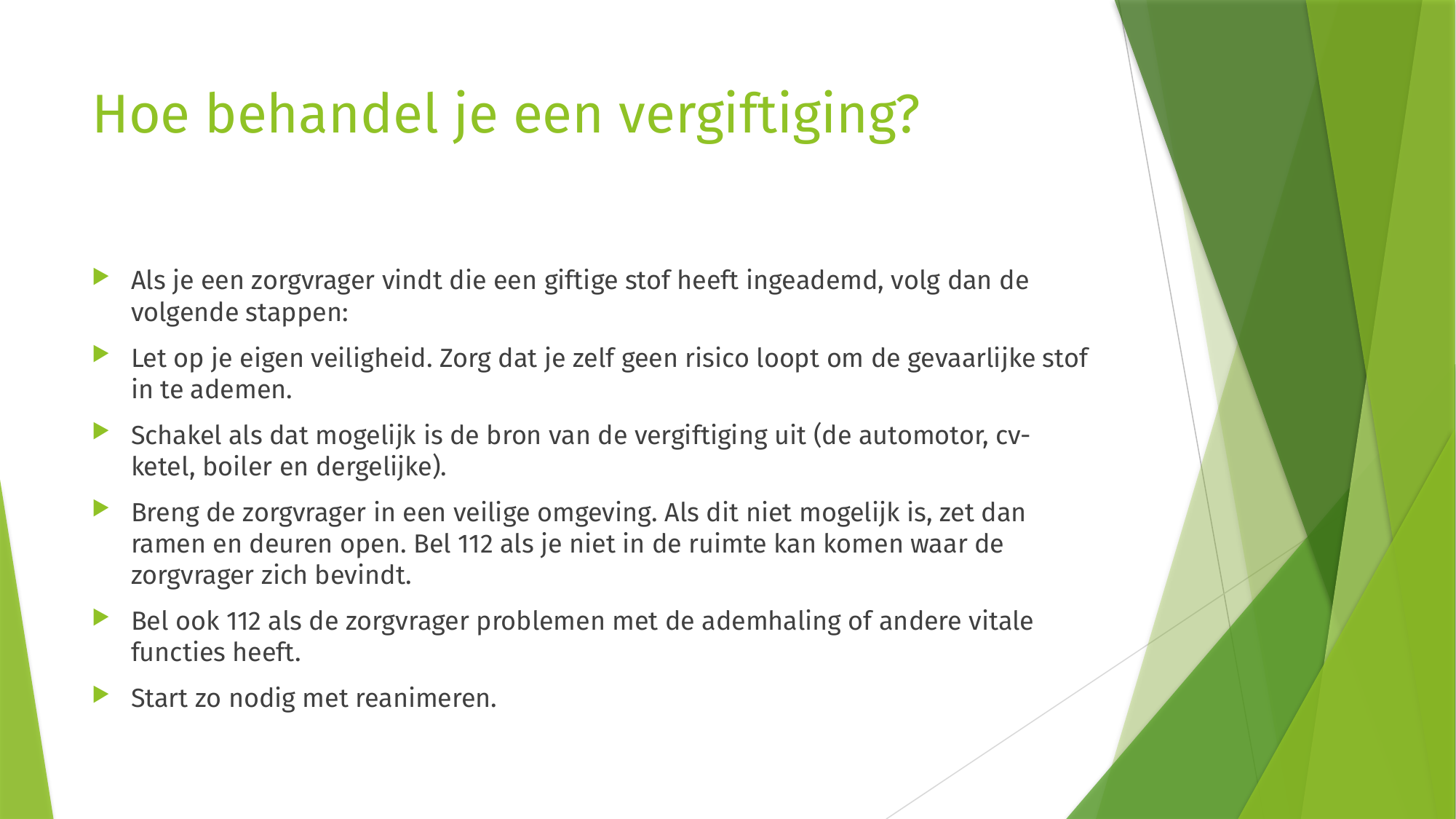

# Hoe behandel je een vergiftiging?
Als je een zorgvrager vindt die een giftige stof heeft ingeademd, volg dan de volgende stappen:
Let op je eigen veiligheid. Zorg dat je zelf geen risico loopt om de gevaarlijke stof in te ademen.
Schakel als dat mogelijk is de bron van de vergiftiging uit (de automotor, cv-ketel, boiler en dergelijke).
Breng de zorgvrager in een veilige omgeving. Als dit niet mogelijk is, zet dan ramen en deuren open. Bel 112 als je niet in de ruimte kan komen waar de zorgvrager zich bevindt.
Bel ook 112 als de zorgvrager problemen met de ademhaling of andere vitale functies heeft.
Start zo nodig met reanimeren.